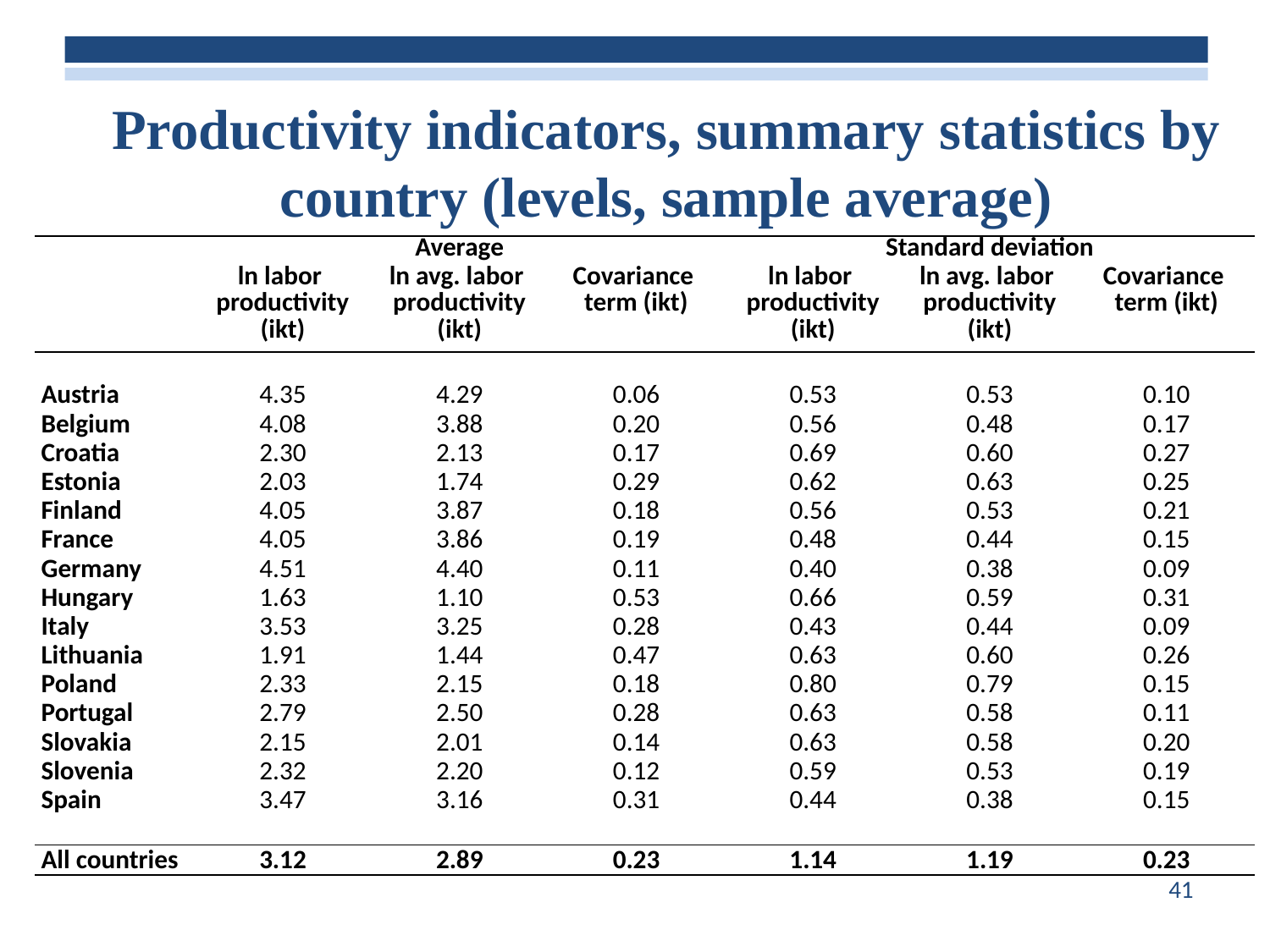

# Productivity indicators, summary statistics by country (levels, sample average)
|  | Average |  |  | Standard deviation |  |  |
| --- | --- | --- | --- | --- | --- | --- |
|  | ln labor productivity (ikt) | ln avg. labor productivity (ikt) | Covariance term (ikt) | ln labor productivity (ikt) | ln avg. labor productivity (ikt) | Covariance term (ikt) |
|  |  |  |  |  |  |  |
| Austria | 4.35 | 4.29 | 0.06 | 0.53 | 0.53 | 0.10 |
| Belgium | 4.08 | 3.88 | 0.20 | 0.56 | 0.48 | 0.17 |
| Croatia | 2.30 | 2.13 | 0.17 | 0.69 | 0.60 | 0.27 |
| Estonia | 2.03 | 1.74 | 0.29 | 0.62 | 0.63 | 0.25 |
| Finland | 4.05 | 3.87 | 0.18 | 0.56 | 0.53 | 0.21 |
| France | 4.05 | 3.86 | 0.19 | 0.48 | 0.44 | 0.15 |
| Germany | 4.51 | 4.40 | 0.11 | 0.40 | 0.38 | 0.09 |
| Hungary | 1.63 | 1.10 | 0.53 | 0.66 | 0.59 | 0.31 |
| Italy | 3.53 | 3.25 | 0.28 | 0.43 | 0.44 | 0.09 |
| Lithuania | 1.91 | 1.44 | 0.47 | 0.63 | 0.60 | 0.26 |
| Poland | 2.33 | 2.15 | 0.18 | 0.80 | 0.79 | 0.15 |
| Portugal | 2.79 | 2.50 | 0.28 | 0.63 | 0.58 | 0.11 |
| Slovakia | 2.15 | 2.01 | 0.14 | 0.63 | 0.58 | 0.20 |
| Slovenia | 2.32 | 2.20 | 0.12 | 0.59 | 0.53 | 0.19 |
| Spain | 3.47 | 3.16 | 0.31 | 0.44 | 0.38 | 0.15 |
|  |  |  |  |  |  |  |
| All countries | 3.12 | 2.89 | 0.23 | 1.14 | 1.19 | 0.23 |
41